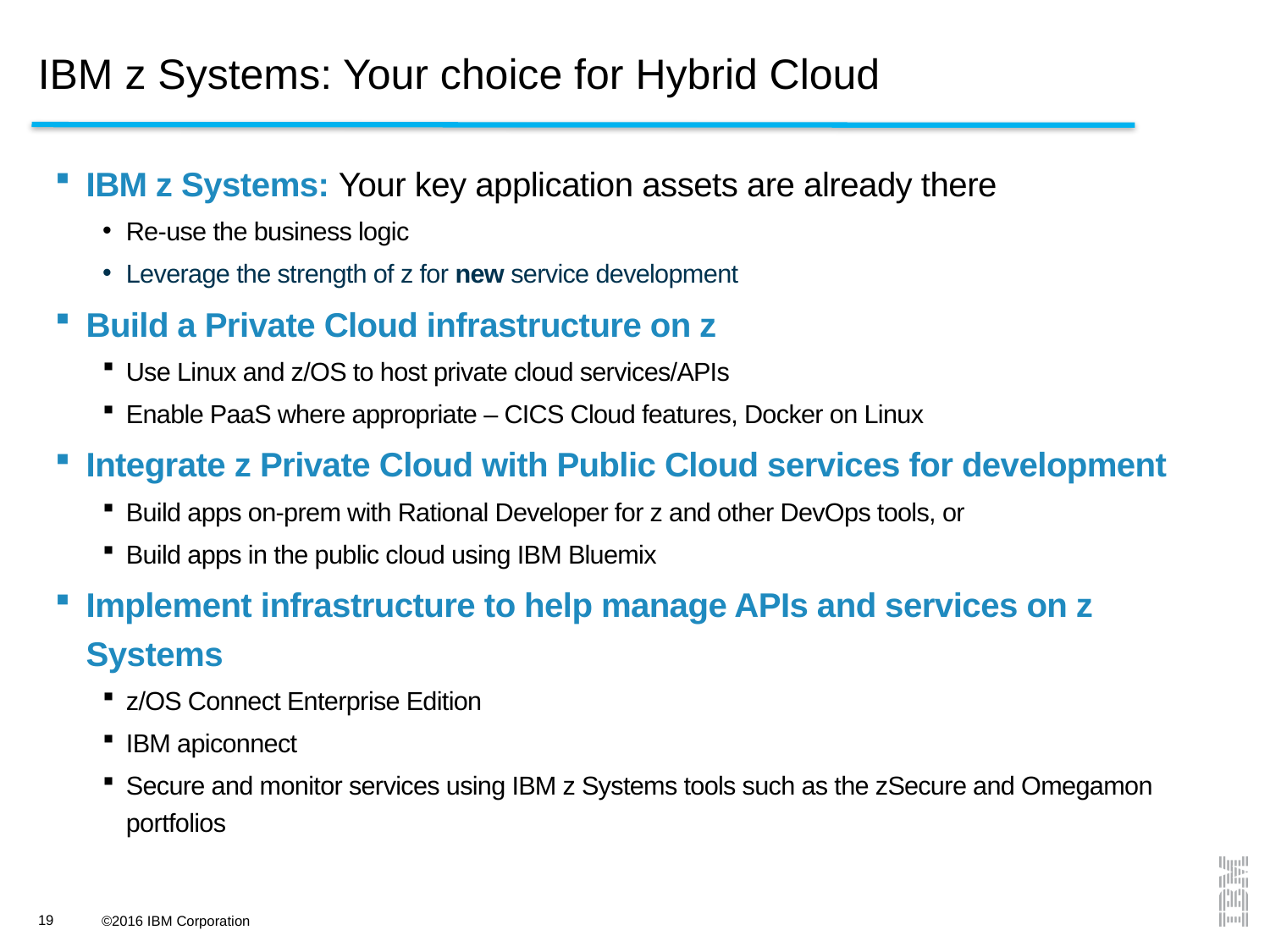

IBM z Systems: Your choice for Hybrid Cloud
IBM z Systems: Your key application assets are already there
Re-use the business logic
Leverage the strength of z for new service development
Build a Private Cloud infrastructure on z
Use Linux and z/OS to host private cloud services/APIs
Enable PaaS where appropriate – CICS Cloud features, Docker on Linux
Integrate z Private Cloud with Public Cloud services for development
Build apps on-prem with Rational Developer for z and other DevOps tools, or
Build apps in the public cloud using IBM Bluemix
Implement infrastructure to help manage APIs and services on z Systems
z/OS Connect Enterprise Edition
IBM apiconnect
Secure and monitor services using IBM z Systems tools such as the zSecure and Omegamon portfolios
19